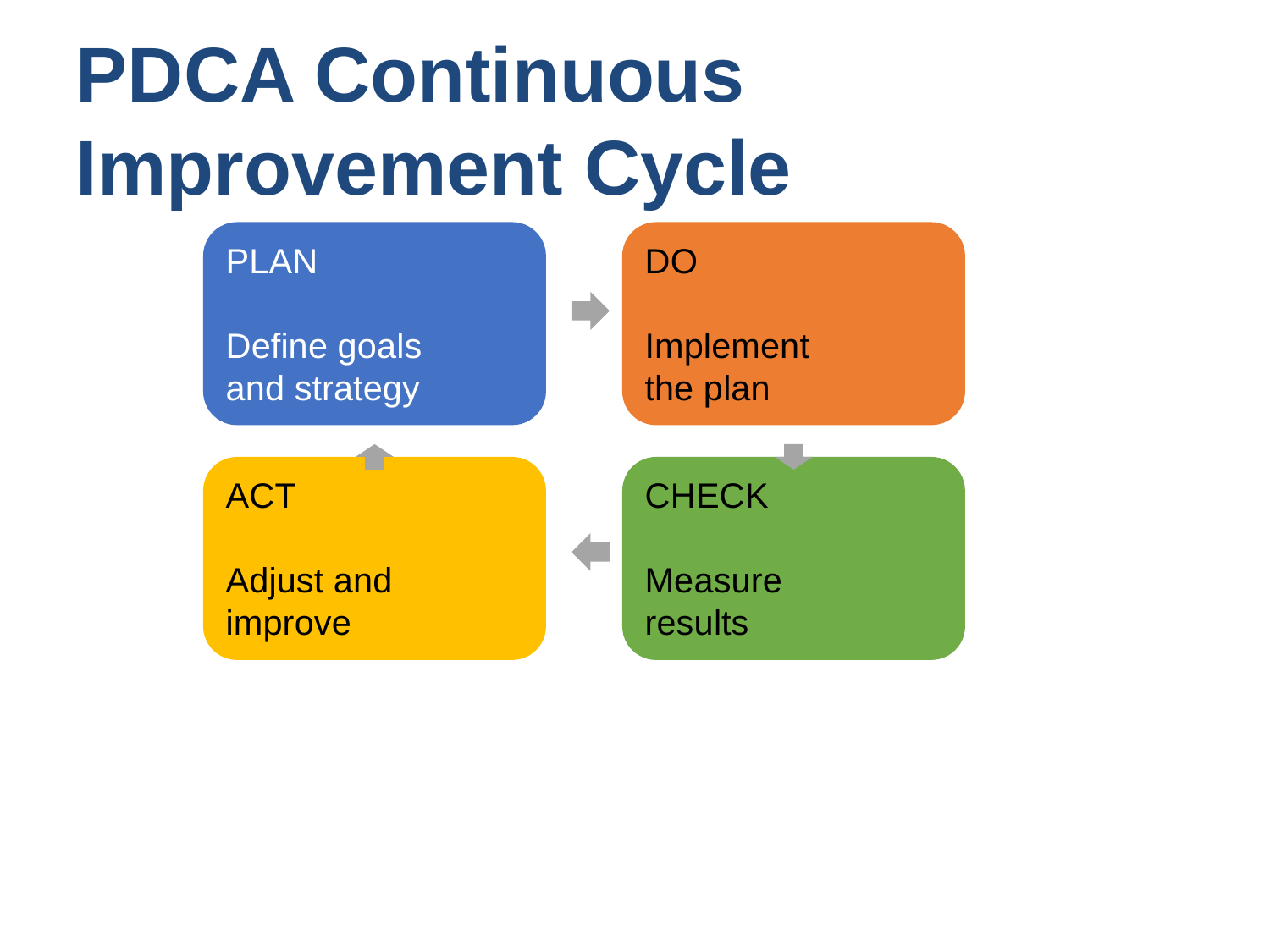

PDCA Continuous Improvement Cycle
PLAN

Define goals
and strategy
DO

Implement
the plan

ACT

Adjust and
improve
CHECK

Measure
results